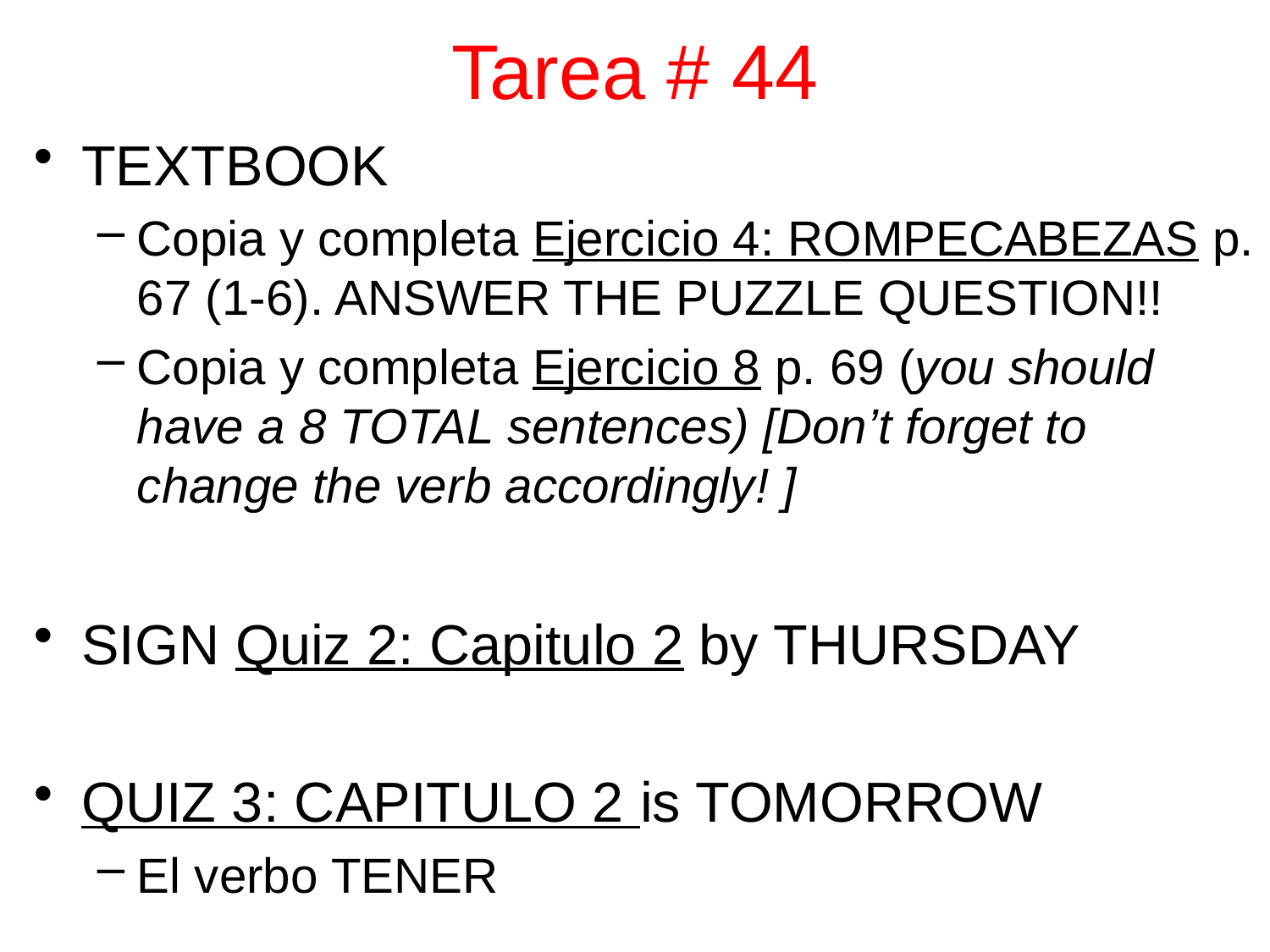

Tarea # 44
TEXTBOOK
Copia y completa Ejercicio 4: ROMPECABEZAS p. 67 (1-6). ANSWER THE PUZZLE QUESTION!!
Copia y completa Ejercicio 8 p. 69 (you should have a 8 TOTAL sentences) [Don’t forget to change the verb accordingly! ]

SIGN Quiz 2: Capitulo 2 by THURSDAY

QUIZ 3: CAPITULO 2 is TOMORROW
El verbo TENER